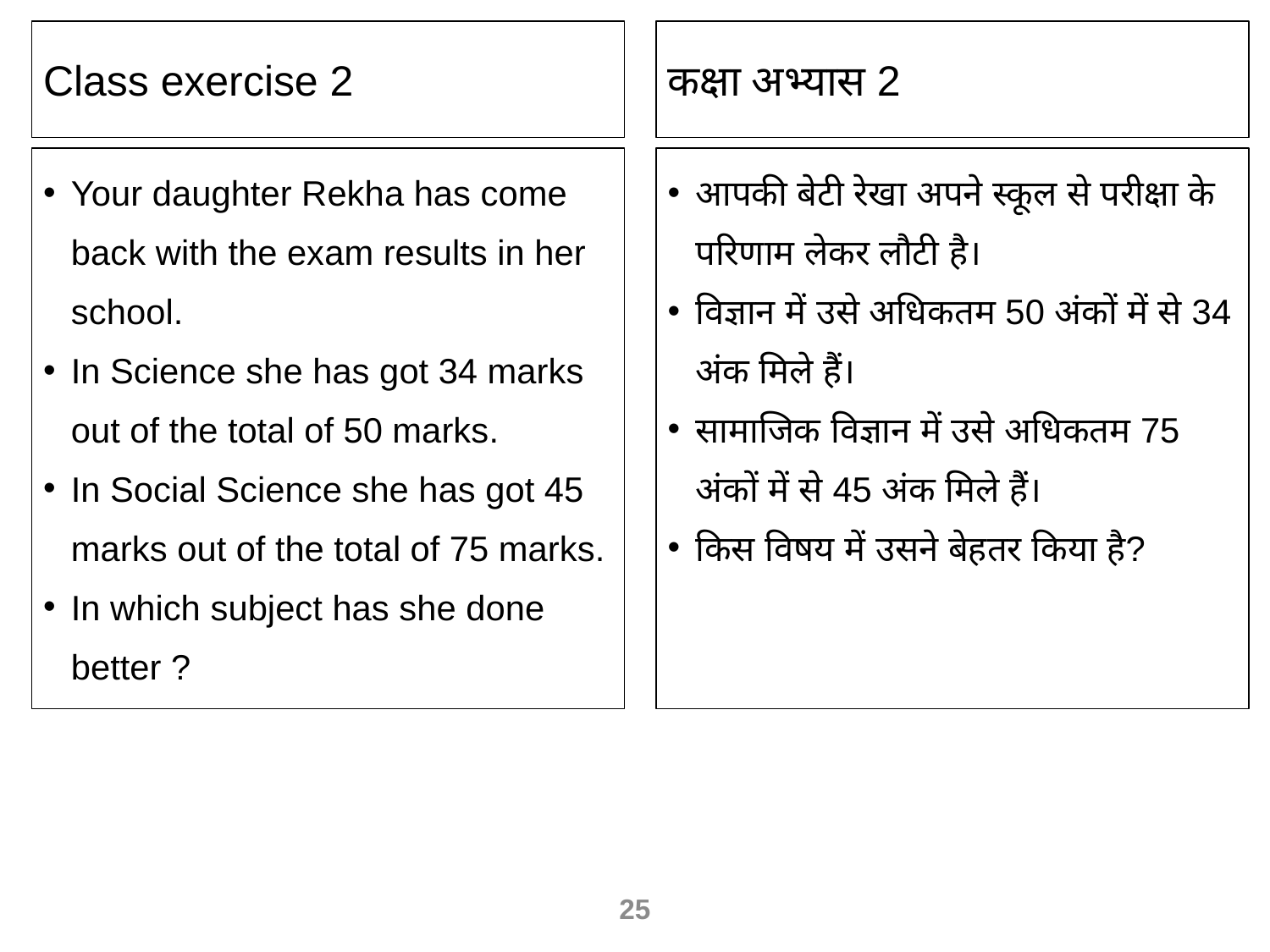

Class exercise 2
कक्षा अभ्यास 2
Your daughter Rekha has come back with the exam results in her school.
In Science she has got 34 marks out of the total of 50 marks.
In Social Science she has got 45 marks out of the total of 75 marks.
In which subject has she done better ?
आपकी बेटी रेखा अपने स्कूल से परीक्षा के परिणाम लेकर लौटी है।
विज्ञान में उसे अधि‍कतम 50 अंकों में से 34 अंक मिले हैं।
सामाजिक विज्ञान में उसे अधि‍कतम 75 अंकों में से 45 अंक मिले हैं।
किस विषय में उसने बेहतर किया है?
25